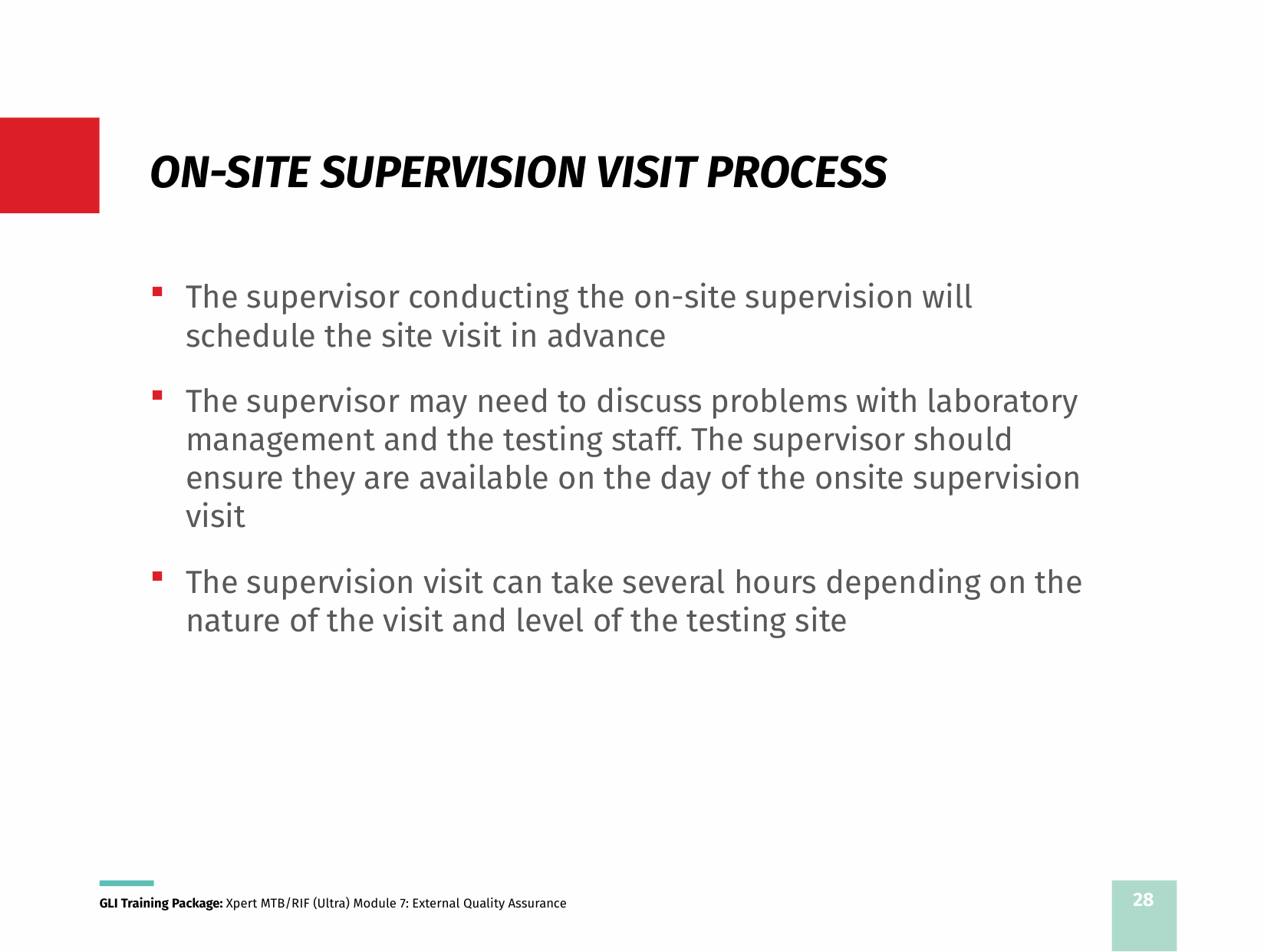

# ON-SITE SUPERVISION VISIT PROCESS
The supervisor conducting the on-site supervision will schedule the site visit in advance
The supervisor may need to discuss problems with laboratory management and the testing staff. The supervisor should ensure they are available on the day of the onsite supervision visit
The supervision visit can take several hours depending on the nature of the visit and level of the testing site